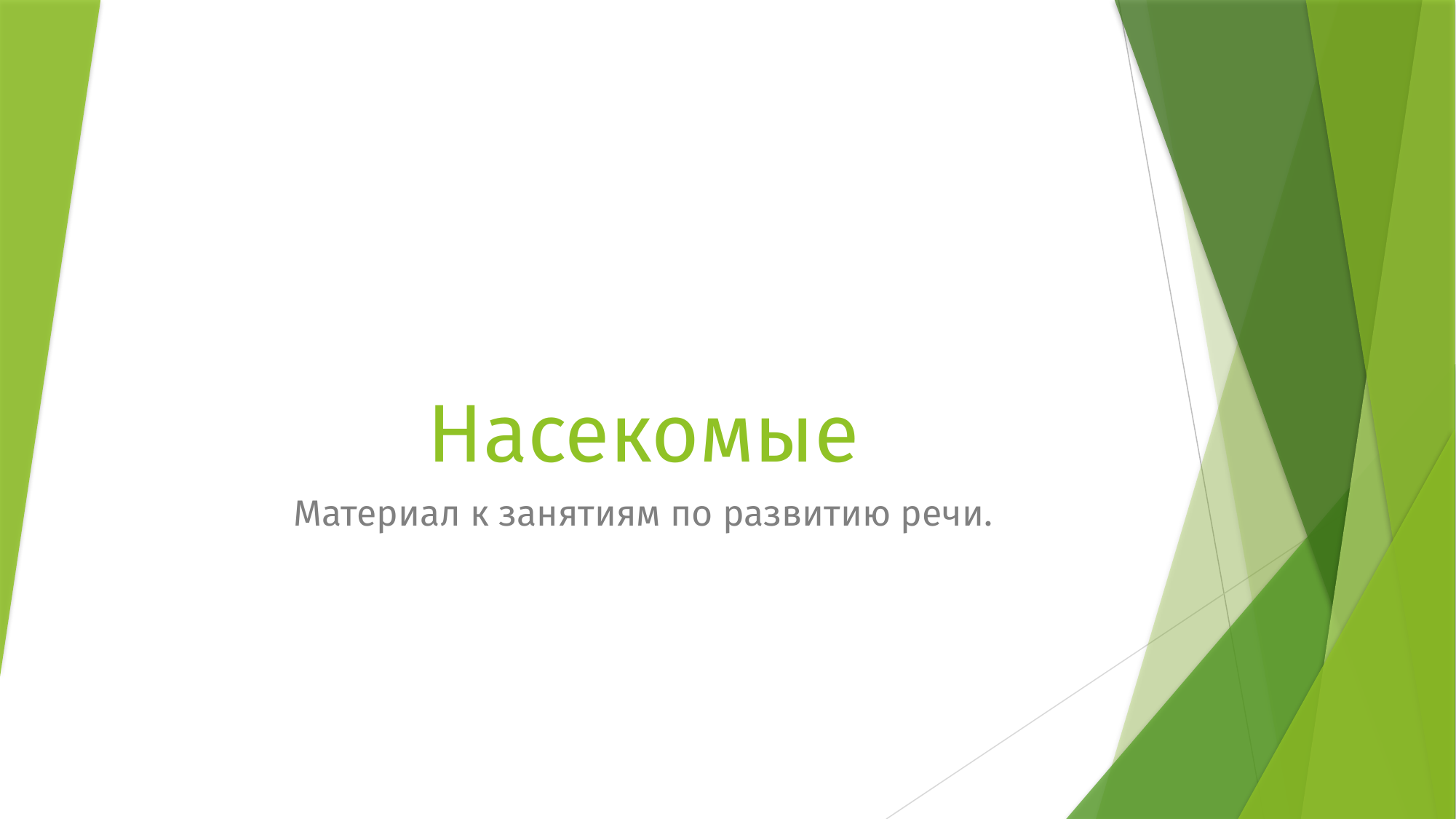

# Насекомые
Материал к занятиям по развитию речи.